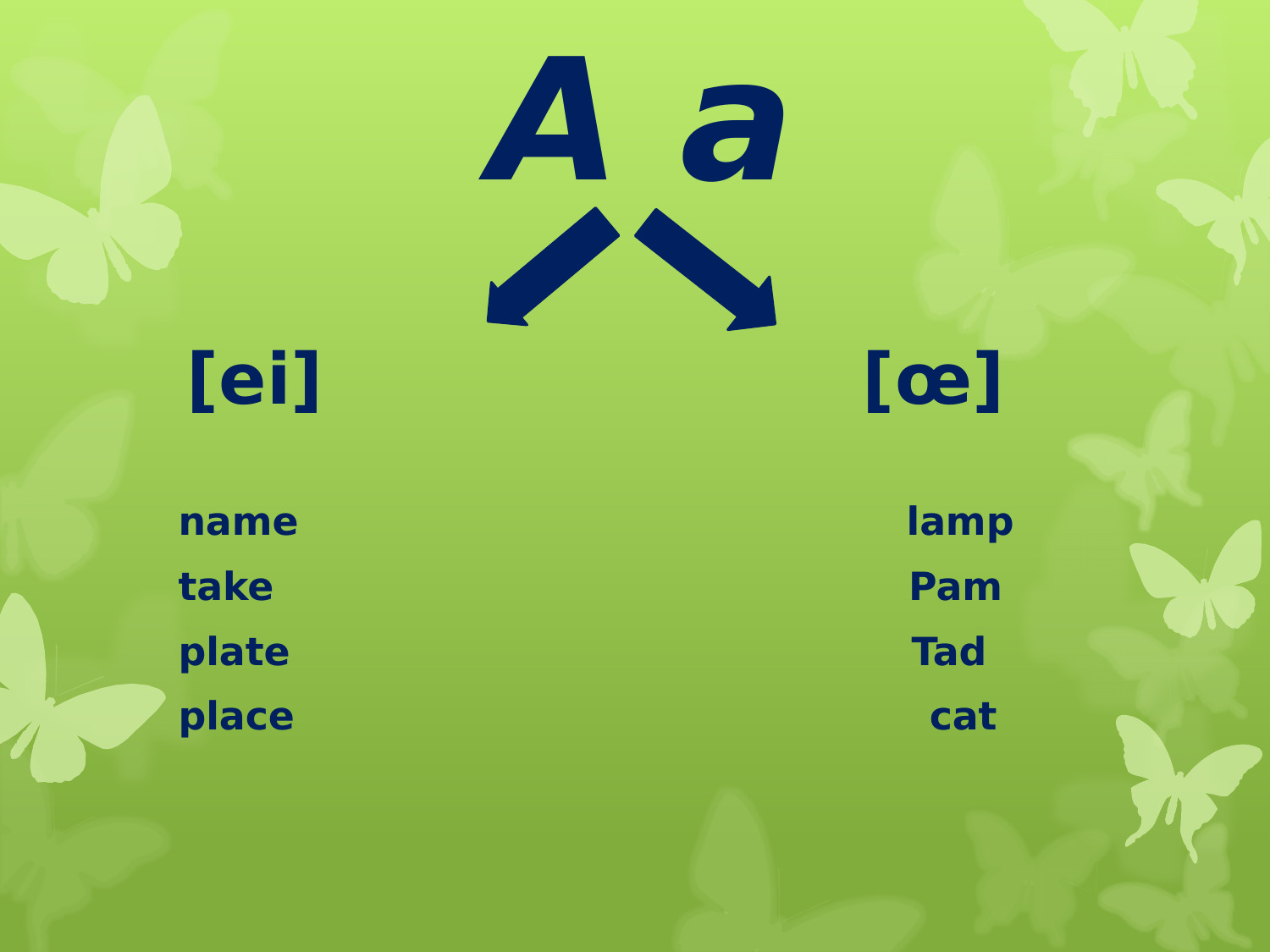

# А а

  [ei]                      [œ]

   name                                             lamp
   take                                               Pam
   plate                                              Tad
   place                                               cat